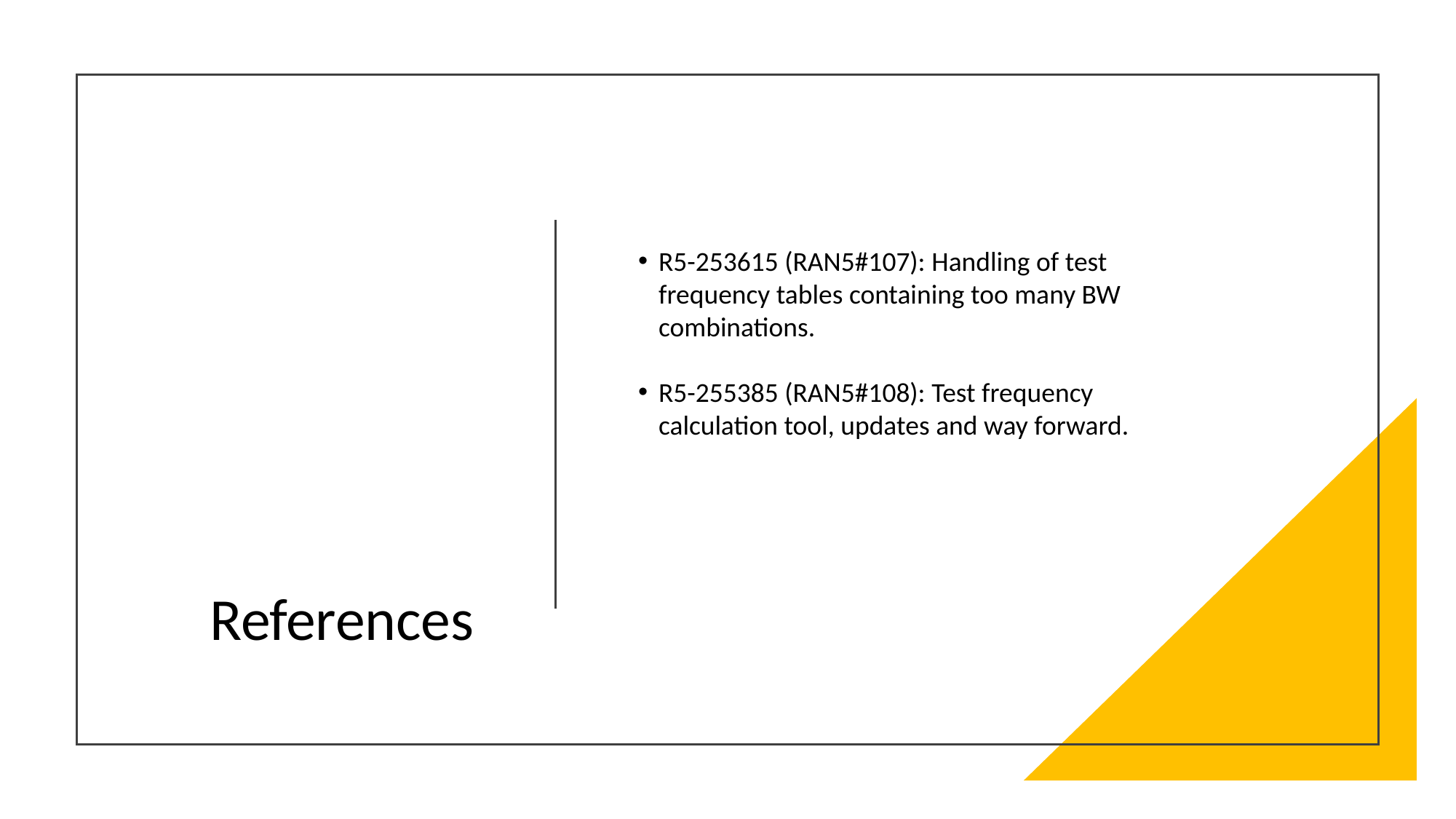

R5-253615 (RAN5#107): Handling of test frequency tables containing too many BW combinations.

R5-255385 (RAN5#108): Test frequency calculation tool, updates and way forward.

# References